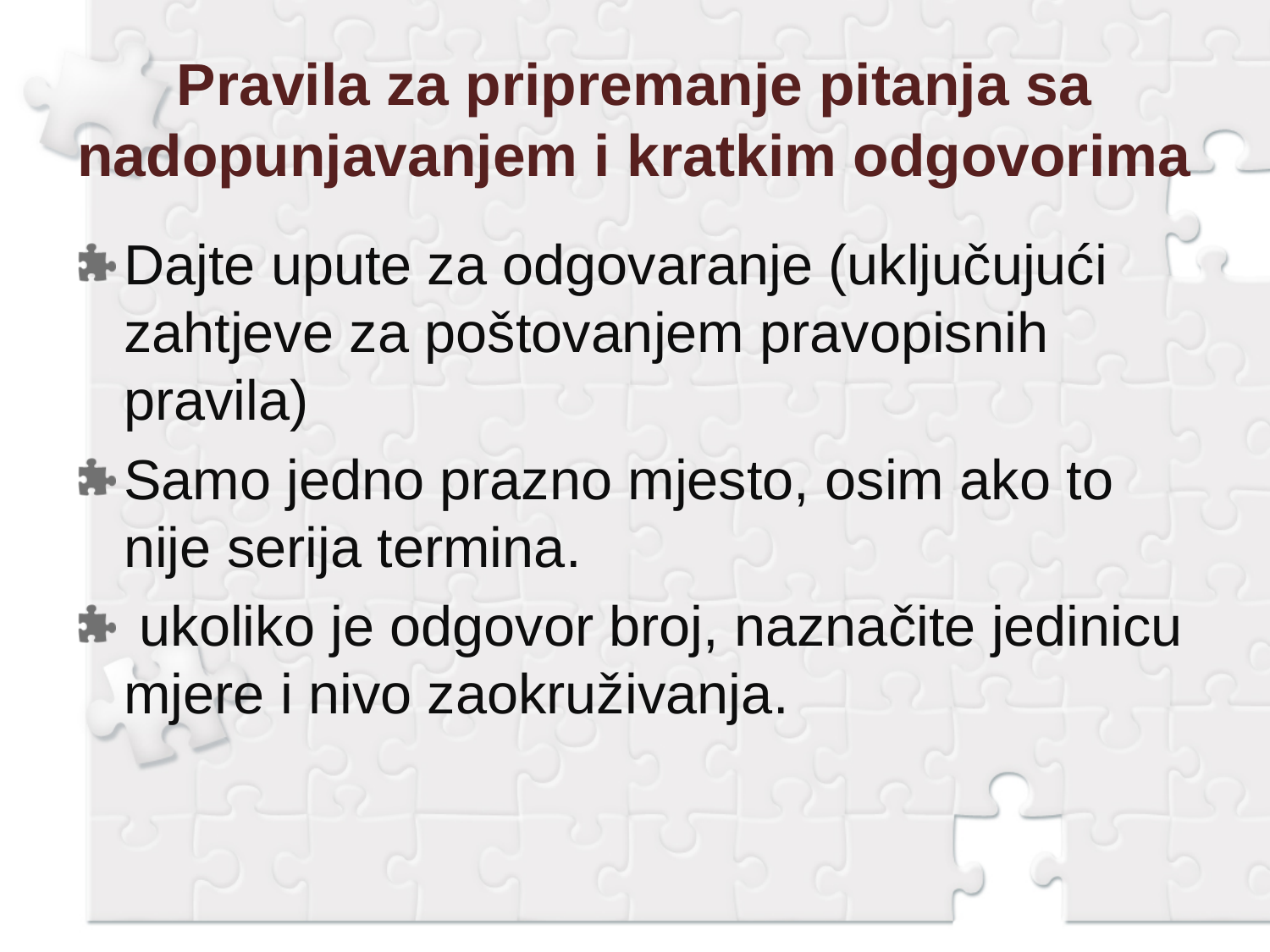

# Pravila za pripremanje pitanja sa nadopunjavanjem i kratkim odgovorima
Dajte upute za odgovaranje (uključujući zahtjeve za poštovanjem pravopisnih pravila)
Samo jedno prazno mjesto, osim ako to nije serija termina.
 ukoliko je odgovor broj, naznačite jedinicu mjere i nivo zaokruživanja.